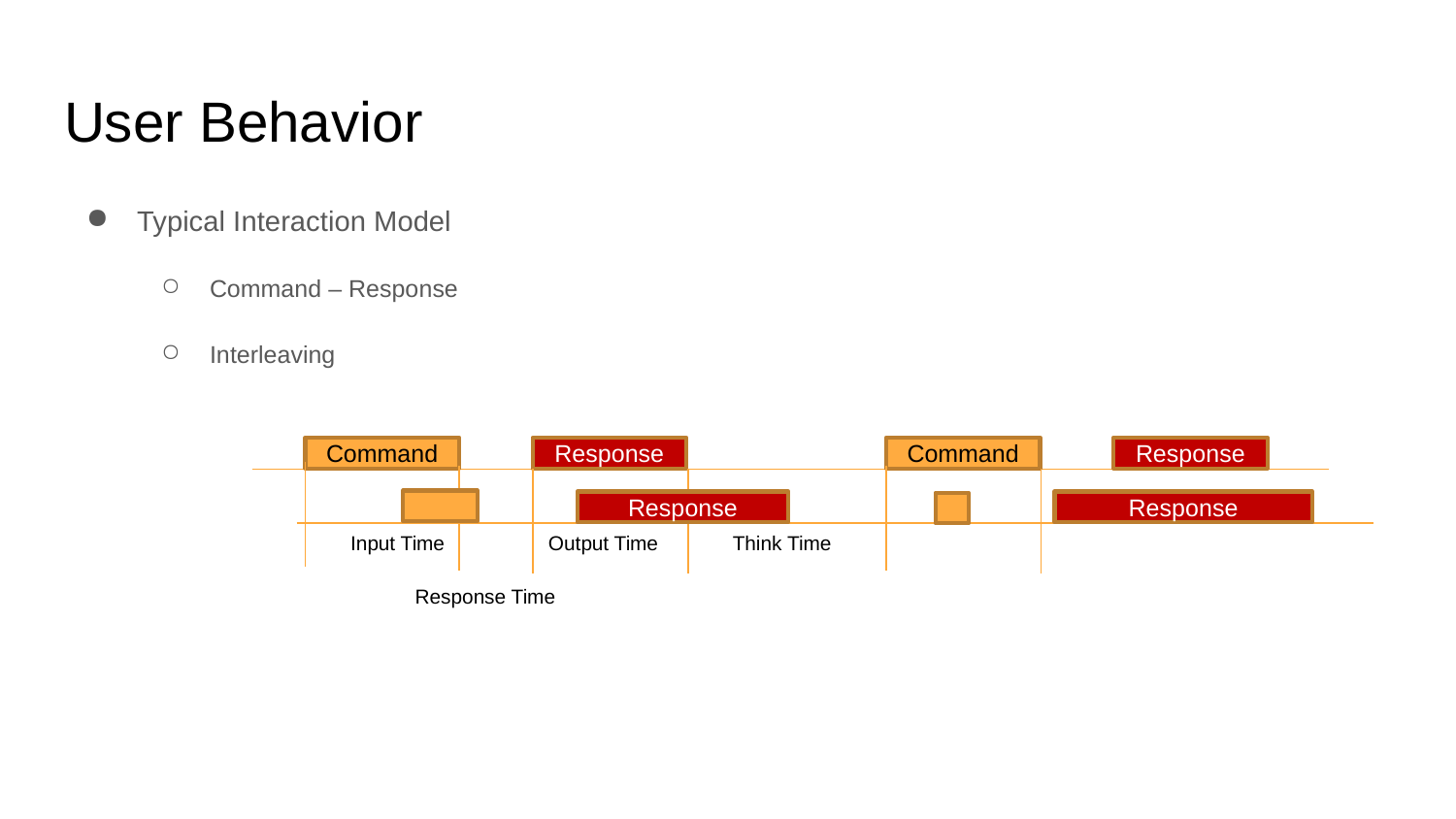

# User Behavior
Typical Interaction Model
Command – Response
Interleaving
Response
Response
Command
Command

Response
Response

Input Time
Think Time
Output Time
Response Time